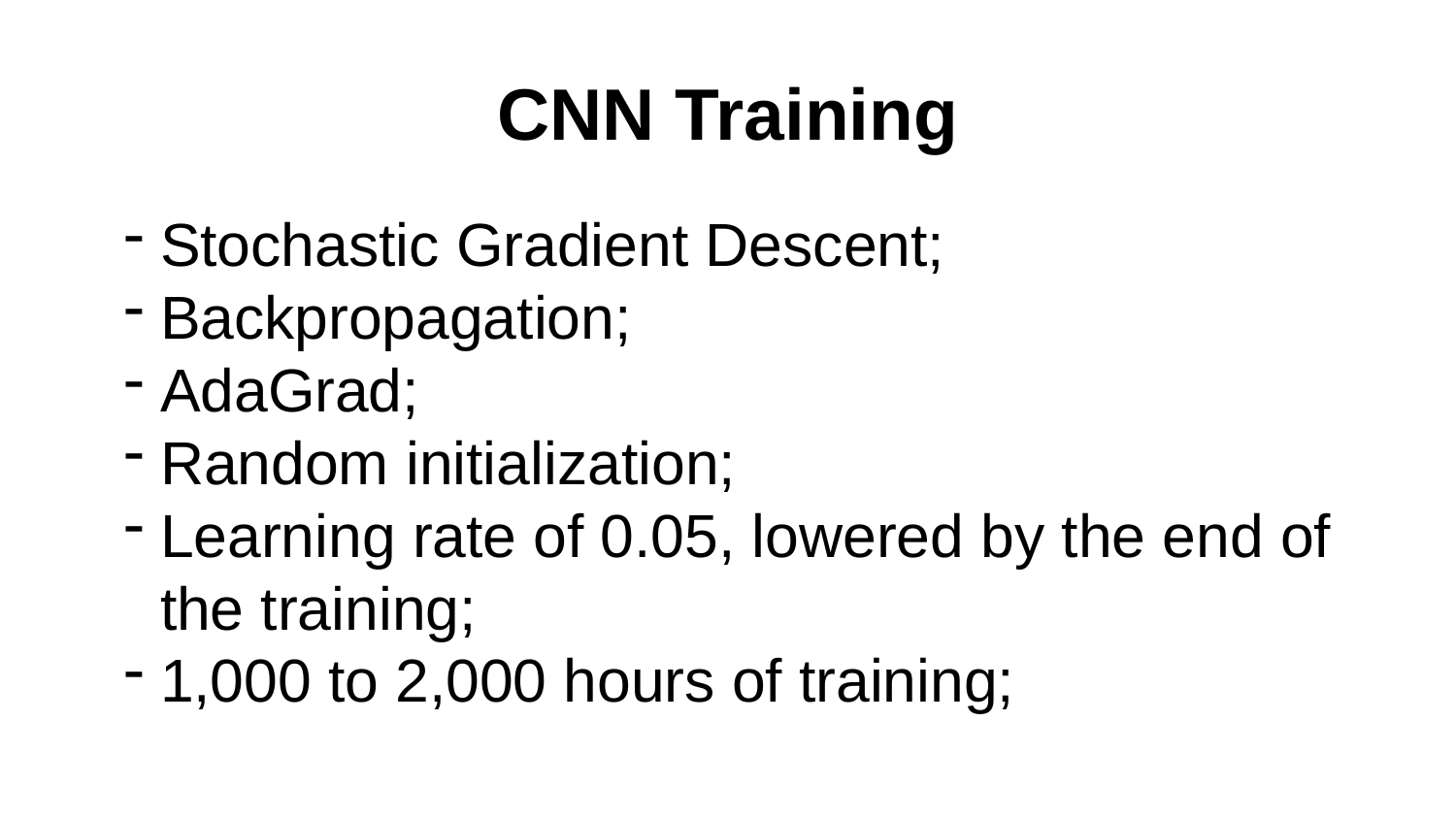

# CNN Training
Stochastic Gradient Descent;
Backpropagation;
AdaGrad;
Random initialization;
Learning rate of 0.05, lowered by the end of the training;
1,000 to 2,000 hours of training;